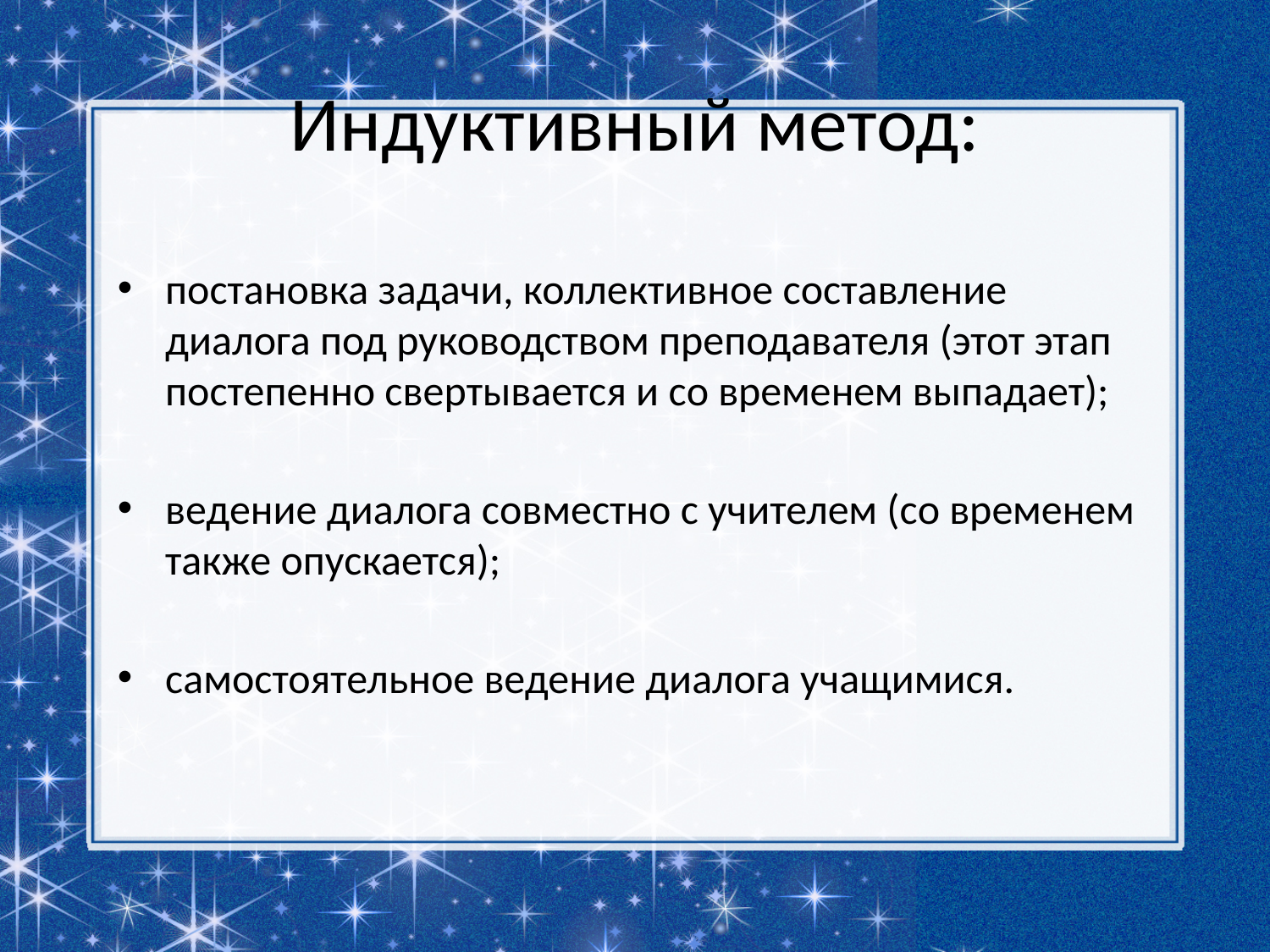

# Индуктивный метод:

постановка задачи, коллективное составление диалога под руководством преподавателя (этот этап постепенно свертывается и со временем выпадает);

ведение диалога совместно с учителем (со временем также опускается);

самостоятельное ведение диалога учащимися.